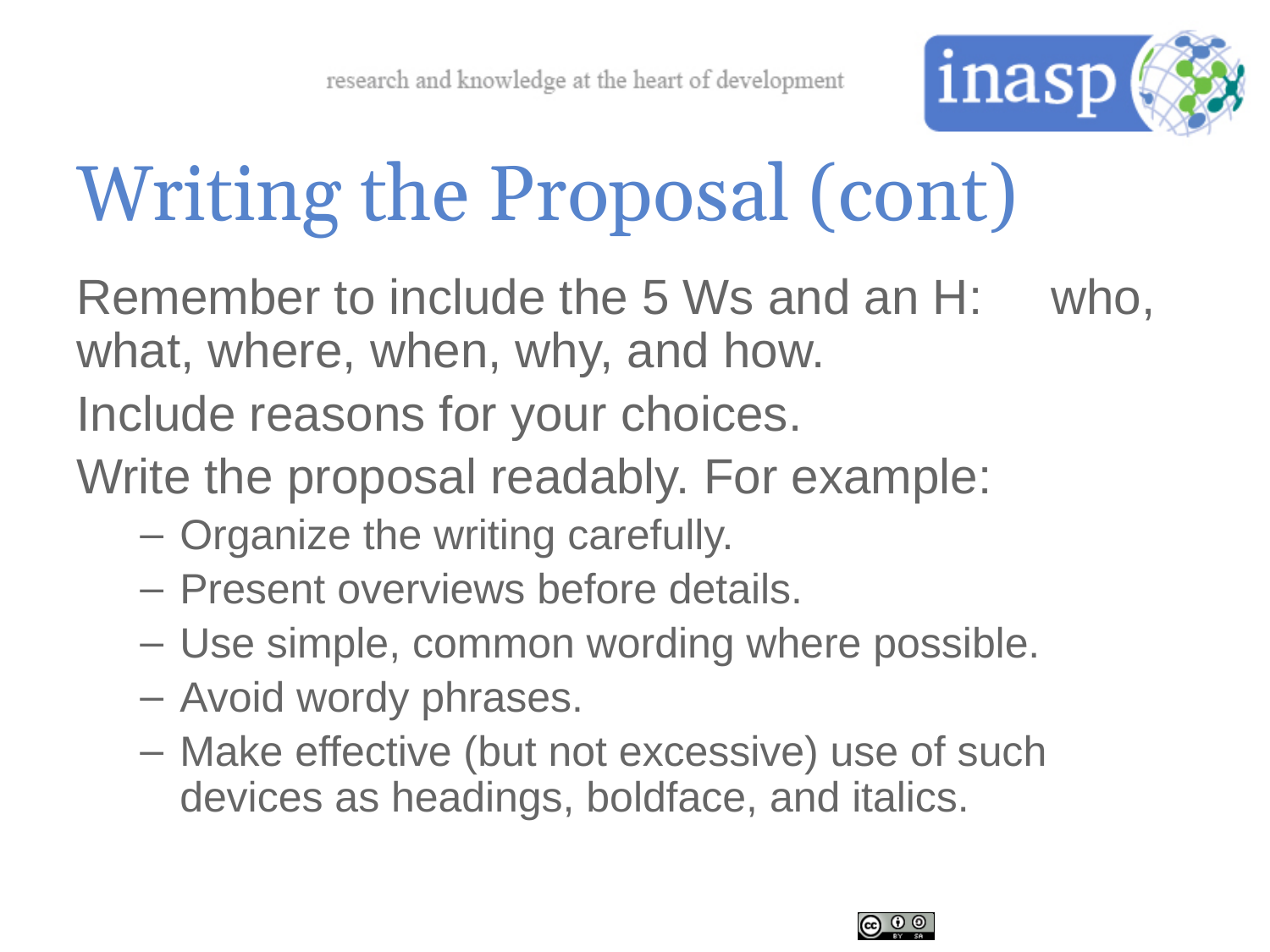

# Writing the Proposal (cont)
Remember to include the 5 Ws and an H:     who, what, where, when, why, and how.
Include reasons for your choices.
Write the proposal readably. For example:
Organize the writing carefully.
Present overviews before details.
Use simple, common wording where possible.
Avoid wordy phrases.
Make effective (but not excessive) use of such devices as headings, boldface, and italics.